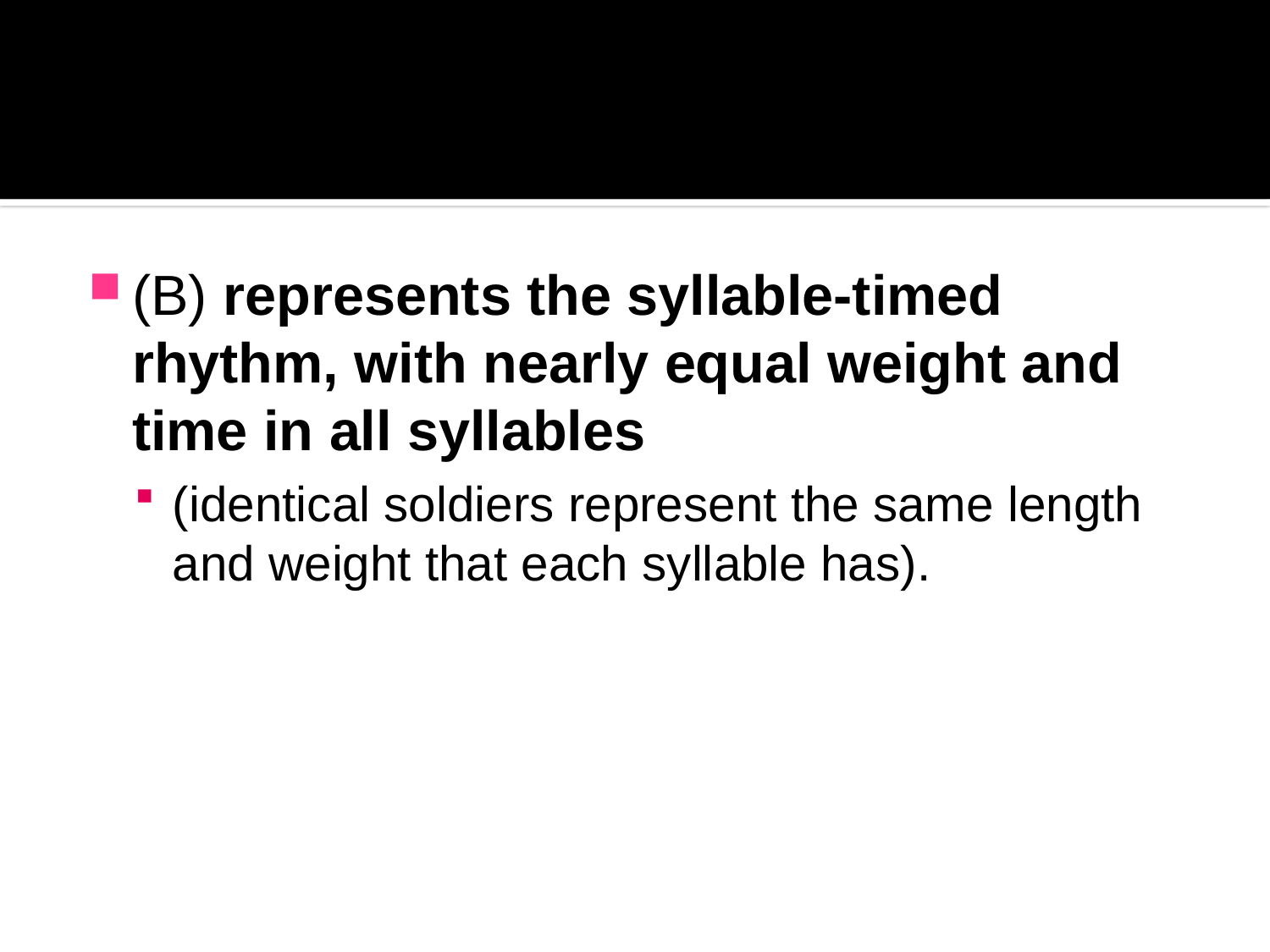

#
(B) represents the syllable-timed rhythm, with nearly equal weight and time in all syllables
(identical soldiers represent the same length and weight that each syllable has).